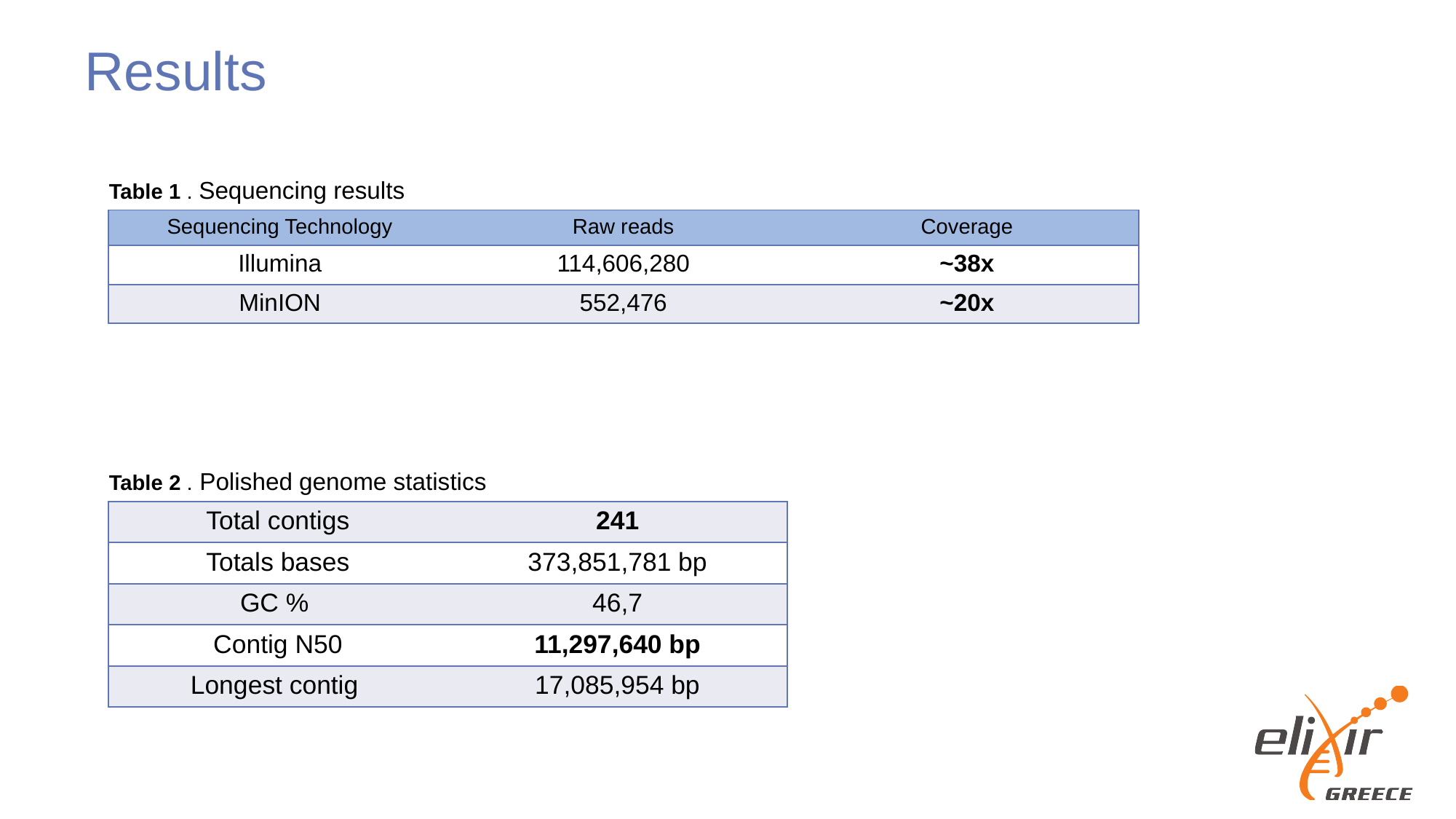

# Results
Table 1 . Sequencing results
| Sequencing Technology | Raw reads | Coverage |
| --- | --- | --- |
| Illumina | 114,606,280 | ~38x |
| MinION | 552,476 | ~20x |

Table 2 . Polished genome statistics
| Total contigs | 241 |
| --- | --- |
| Totals bases | 373,851,781 bp |
| GC % | 46,7 |
| Contig N50 | 11,297,640 bp |
| Longest contig | 17,085,954 bp |